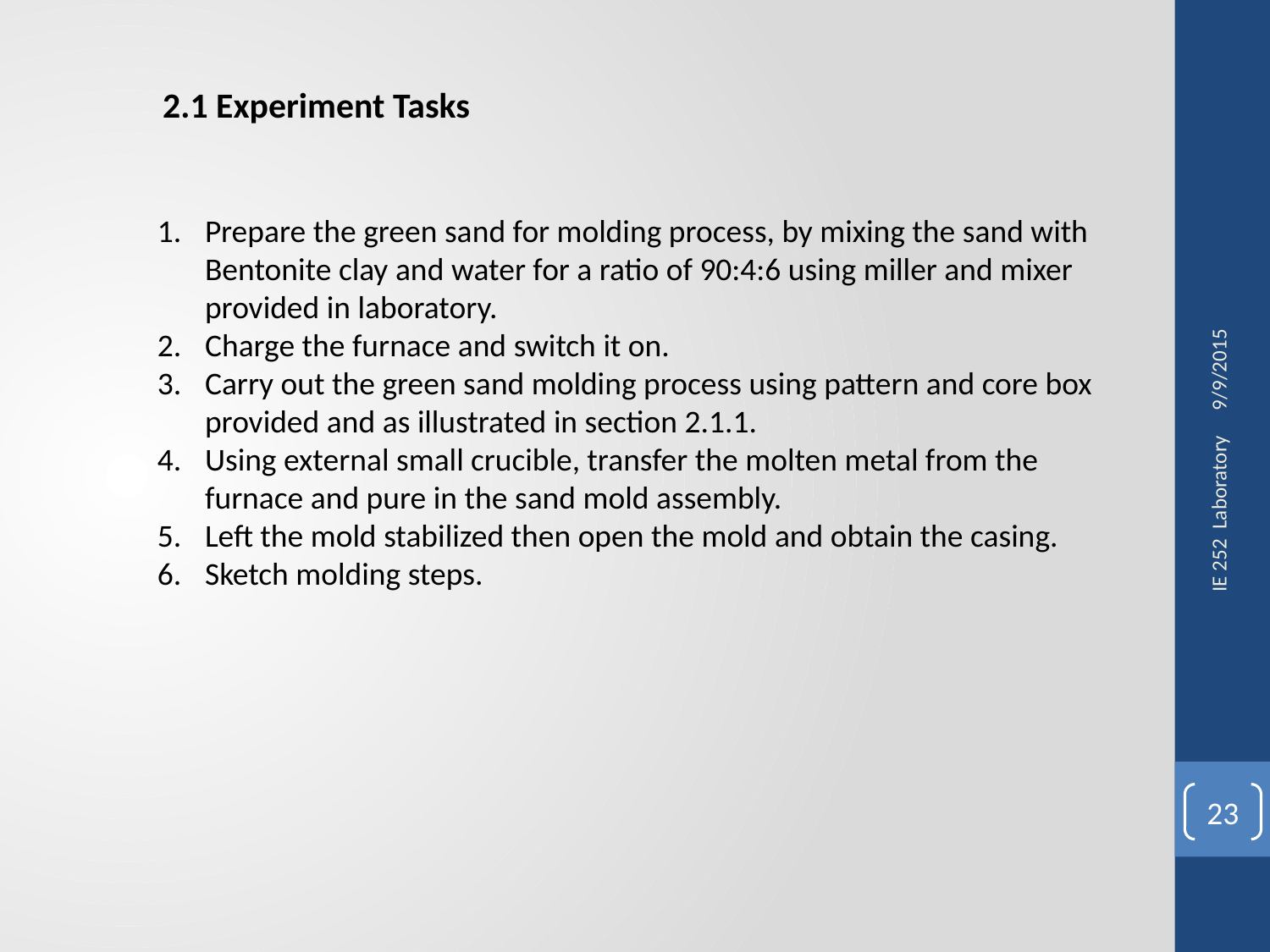

2.1 Experiment Tasks

Prepare the green sand for molding process, by mixing the sand with Bentonite clay and water for a ratio of 90:4:6 using miller and mixer provided in laboratory.
Charge the furnace and switch it on.
Carry out the green sand molding process using pattern and core box provided and as illustrated in section 2.1.1.
Using external small crucible, transfer the molten metal from the furnace and pure in the sand mold assembly.
Left the mold stabilized then open the mold and obtain the casing.
Sketch molding steps.
9/9/2015
IE 252  Laboratory
23